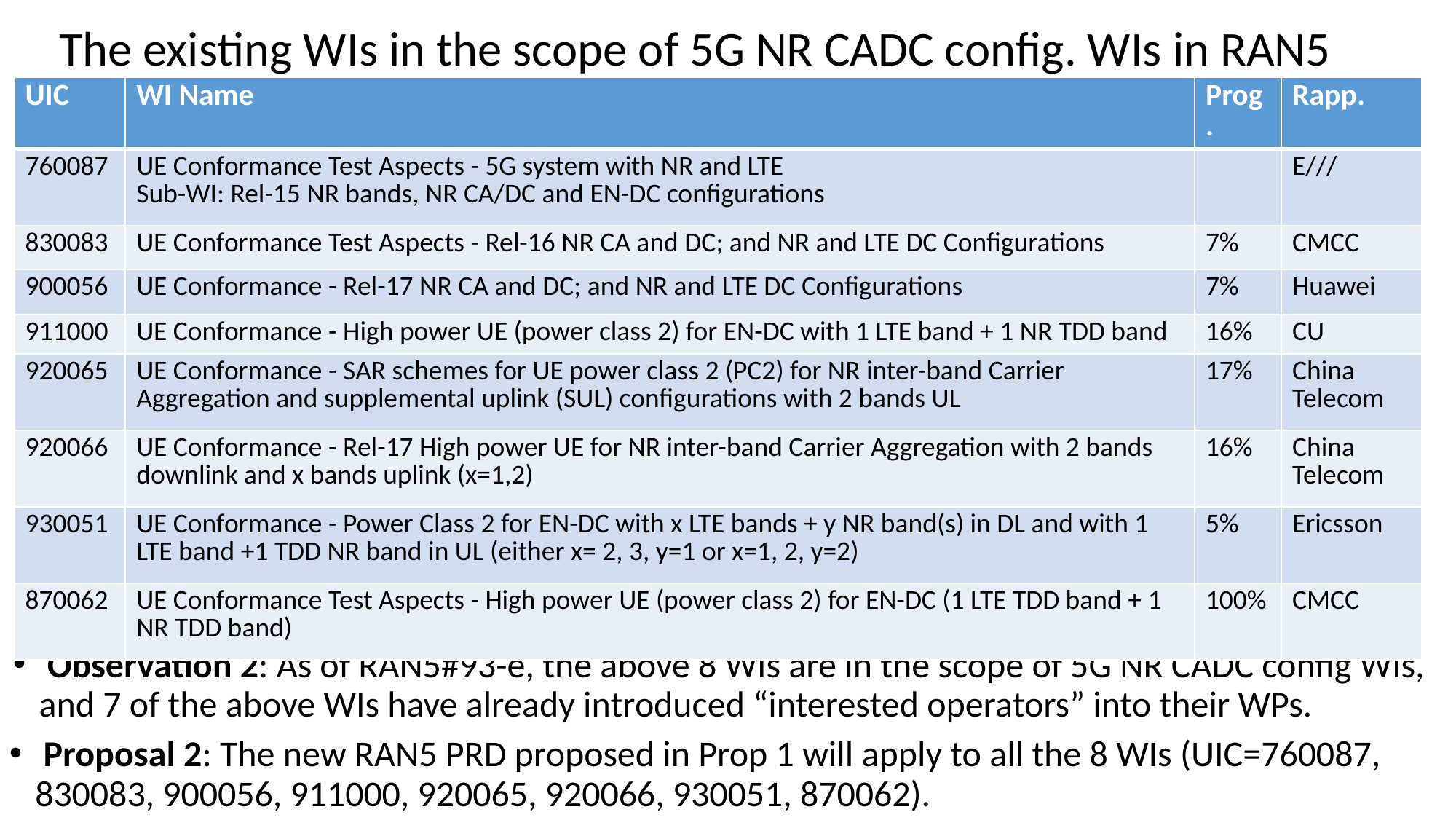

# The existing WIs in the scope of 5G NR CADC config. WIs in RAN5
| UIC | WI Name | Prog. | Rapp. |
| --- | --- | --- | --- |
| 760087 | UE Conformance Test Aspects - 5G system with NR and LTE Sub-WI: Rel-15 NR bands, NR CA/DC and EN-DC configurations |  | E/// |
| 830083 | UE Conformance Test Aspects - Rel-16 NR CA and DC; and NR and LTE DC Configurations | 7% | CMCC |
| 900056 | UE Conformance - Rel-17 NR CA and DC; and NR and LTE DC Configurations | 7% | Huawei |
| 911000 | UE Conformance - High power UE (power class 2) for EN-DC with 1 LTE band + 1 NR TDD band | 16% | CU |
| 920065 | UE Conformance - SAR schemes for UE power class 2 (PC2) for NR inter-band Carrier Aggregation and supplemental uplink (SUL) configurations with 2 bands UL | 17% | China Telecom |
| 920066 | UE Conformance - Rel-17 High power UE for NR inter-band Carrier Aggregation with 2 bands downlink and x bands uplink (x=1,2) | 16% | China Telecom |
| 930051 | UE Conformance - Power Class 2 for EN-DC with x LTE bands + y NR band(s) in DL and with 1 LTE band +1 TDD NR band in UL (either x= 2, 3, y=1 or x=1, 2, y=2) | 5% | Ericsson |
| 870062 | UE Conformance Test Aspects - High power UE (power class 2) for EN-DC (1 LTE TDD band + 1 NR TDD band) | 100% | CMCC |
 Observation 2: As of RAN5#93-e, the above 8 WIs are in the scope of 5G NR CADC config WIs, and 7 of the above WIs have already introduced “interested operators” into their WPs.
 Proposal 2: The new RAN5 PRD proposed in Prop 1 will apply to all the 8 WIs (UIC=760087, 830083, 900056, 911000, 920065, 920066, 930051, 870062).